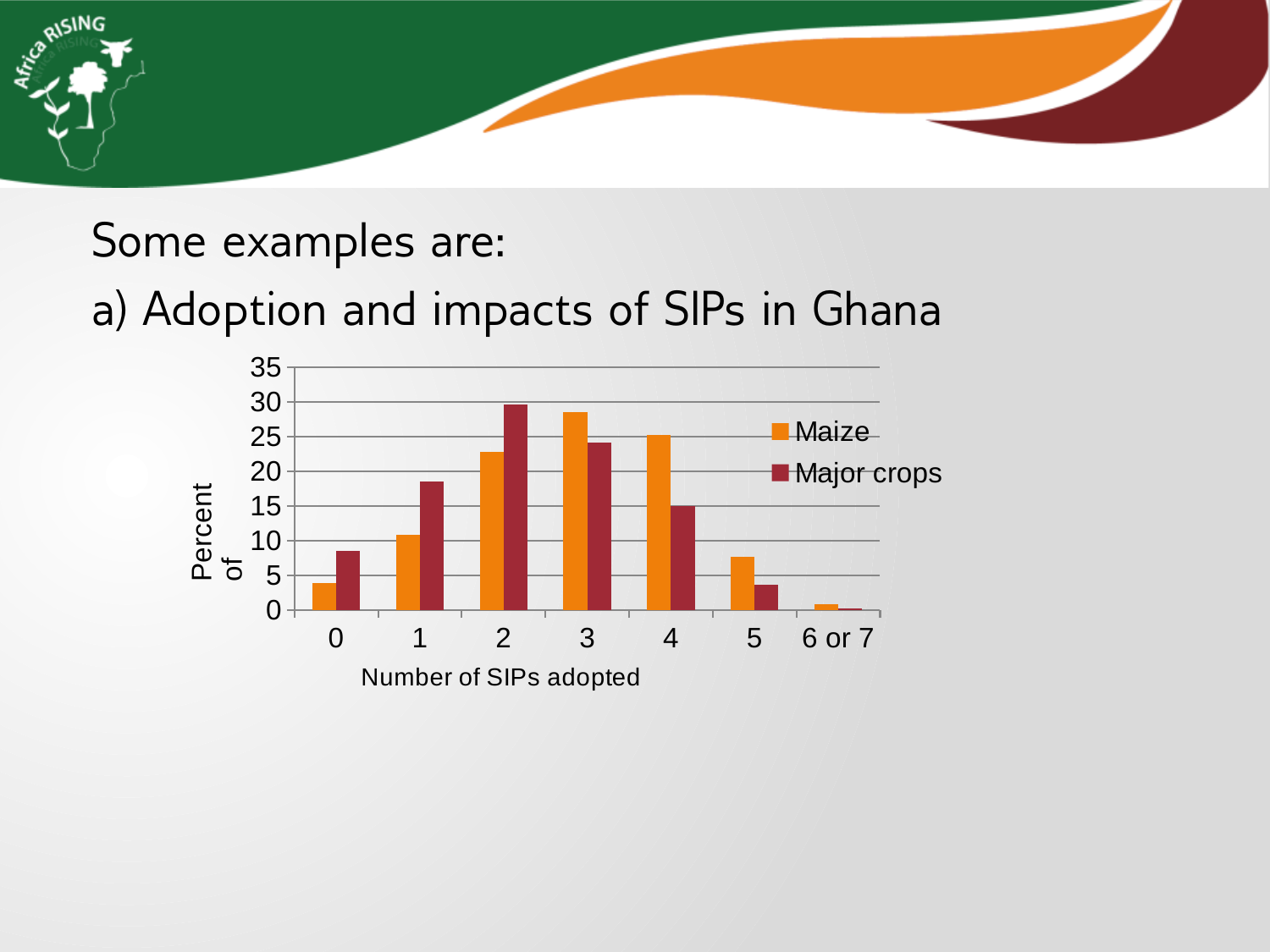

Some examples are:
a) Adoption and impacts of SIPs in Ghana

### Chart

| Category | Maize | Major crops |
|---|---|---|
| 0 | 3.9 | 8.6 |
| 1 | 10.9 | 18.5 |
| 2 | 22.8 | 29.7 |
| 3 | 28.6 | 24.1 |
| 4 | 25.3 | 15.0 |
| 5 | 7.7 | 3.7 |
| 6 or 7 | 0.9 | 0.3 |